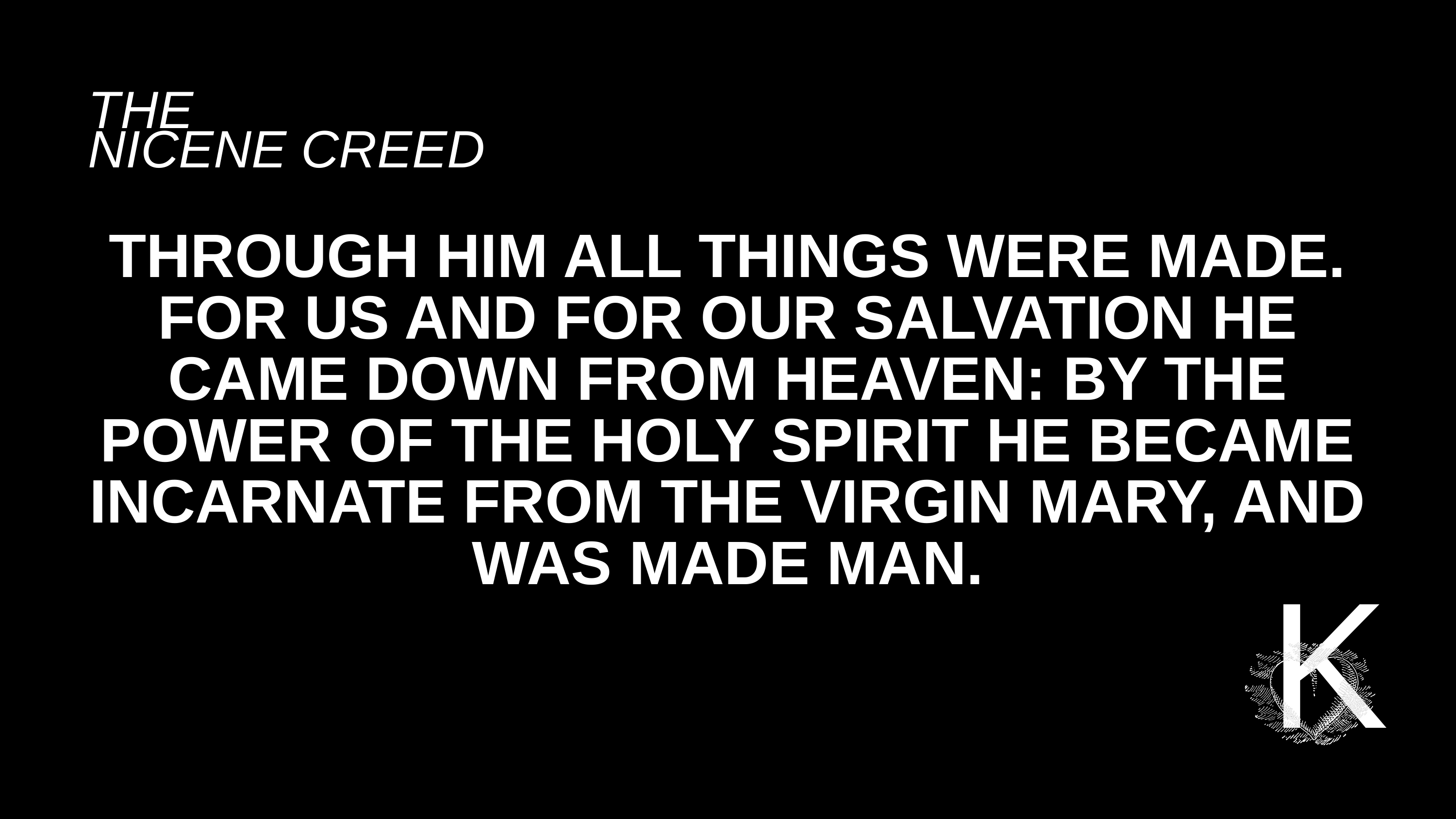

THE
NICENE CREED
THROUGH HIM ALL THINGS WERE MADE. FOR US AND FOR OUR SALVATION HE CAME DOWN FROM HEAVEN: BY THE POWER OF THE HOLY SPIRIT HE BECAME INCARNATE FROM THE VIRGIN MARY, AND WAS MADE MAN.
K